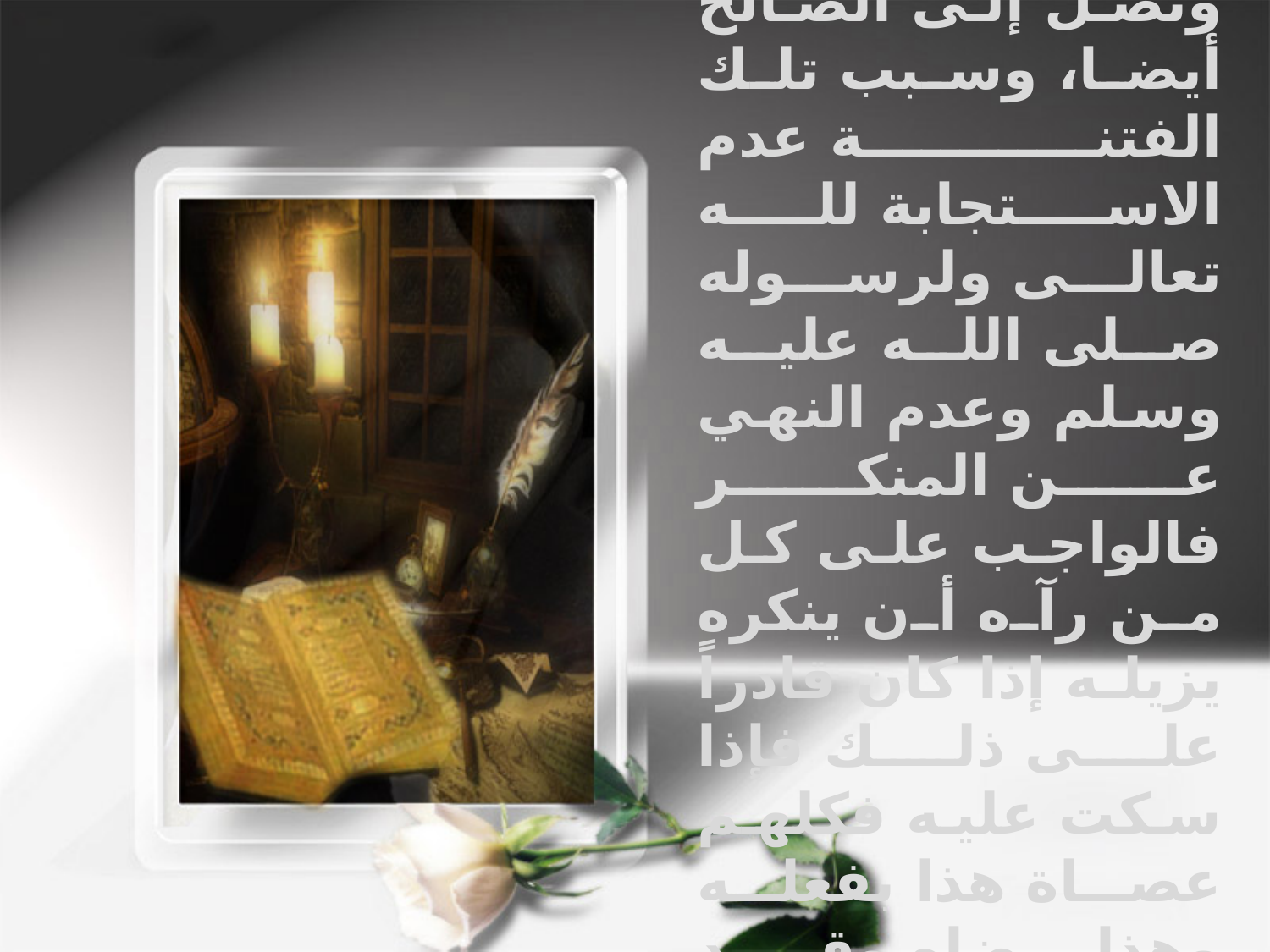

ــ هذا يرشدنا أن الفتنة إن نزلت لم تقتصر على الظالمين خاصة بل تتعدى للجميع وتصل إلى الصالح أيضا، وسبب تلك الفتنة عدم الاستجابة لله تعالى ولرسوله صلى الله عليه وسلم وعدم النهي عن المنكر فالواجب على كل من رآه أن ينكره يزيله إذا كان قادراً على ذلك فإذا سكت عليه فكلهم عصاة هذا بفعله وهذا برضاه وقد جعل الله تعالى الراضي بمنزلة العامل فاستويا في العقوبة الدنيوية.